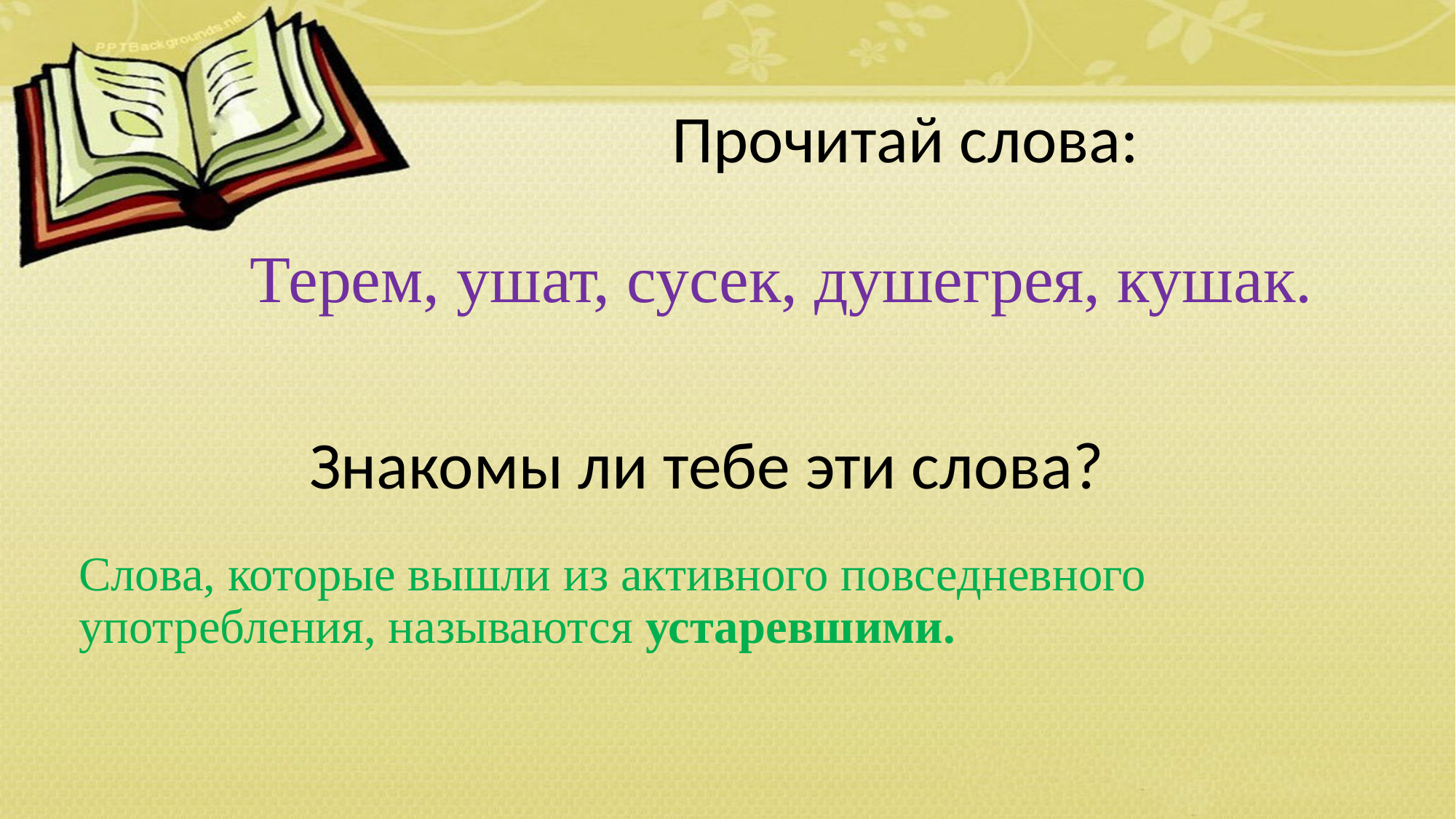

Прочитай слова:
Терем, ушат, сусек, душегрея, кушак.
# Знакомы ли тебе эти слова?
Слова, которые вышли из активного повседневного употребления, называются устаревшими.